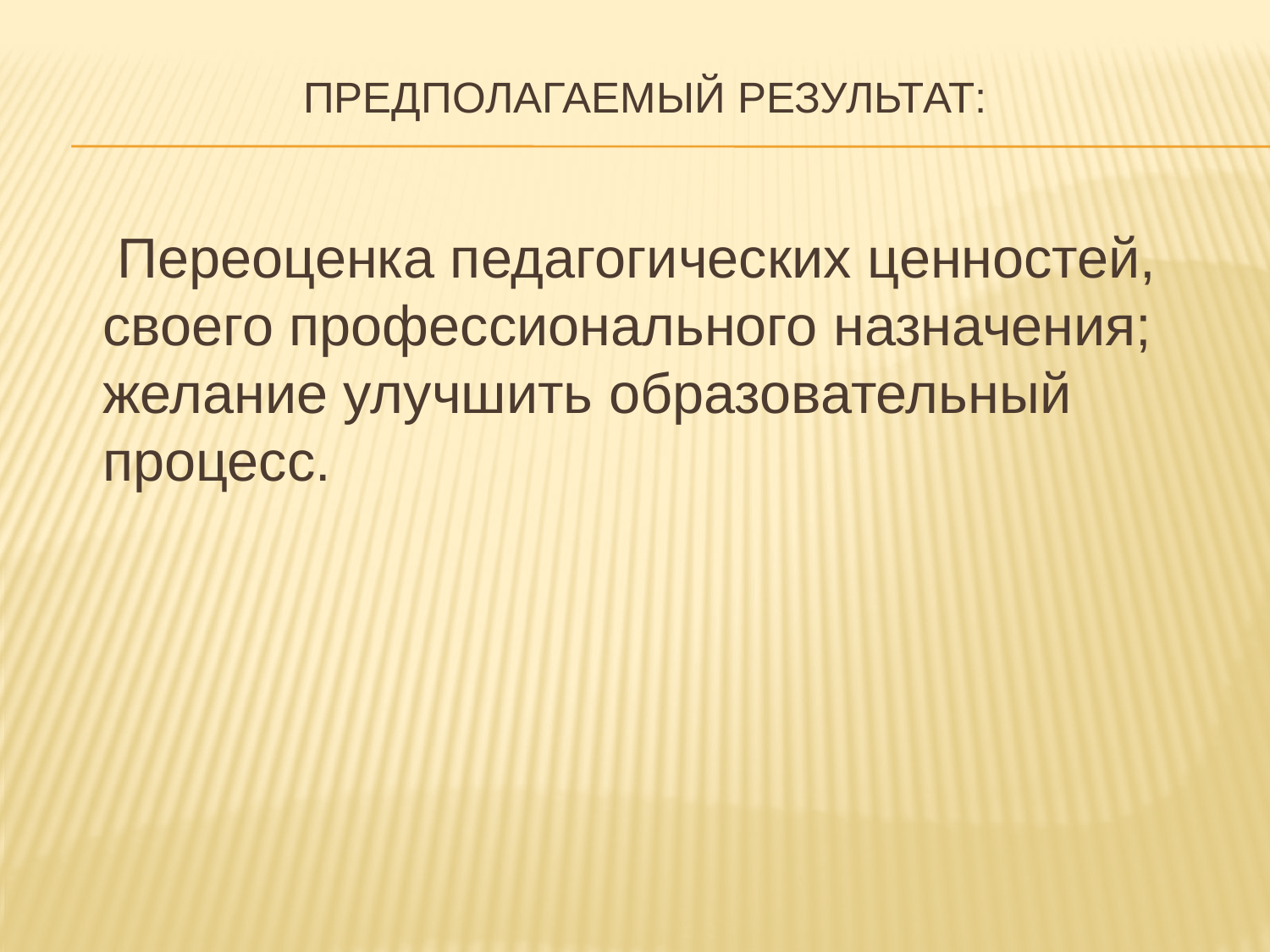

# Предполагаемый результат:
    Переоценка педагогических ценностей, своего профессионального назначения; желание улучшить образовательный процесс.